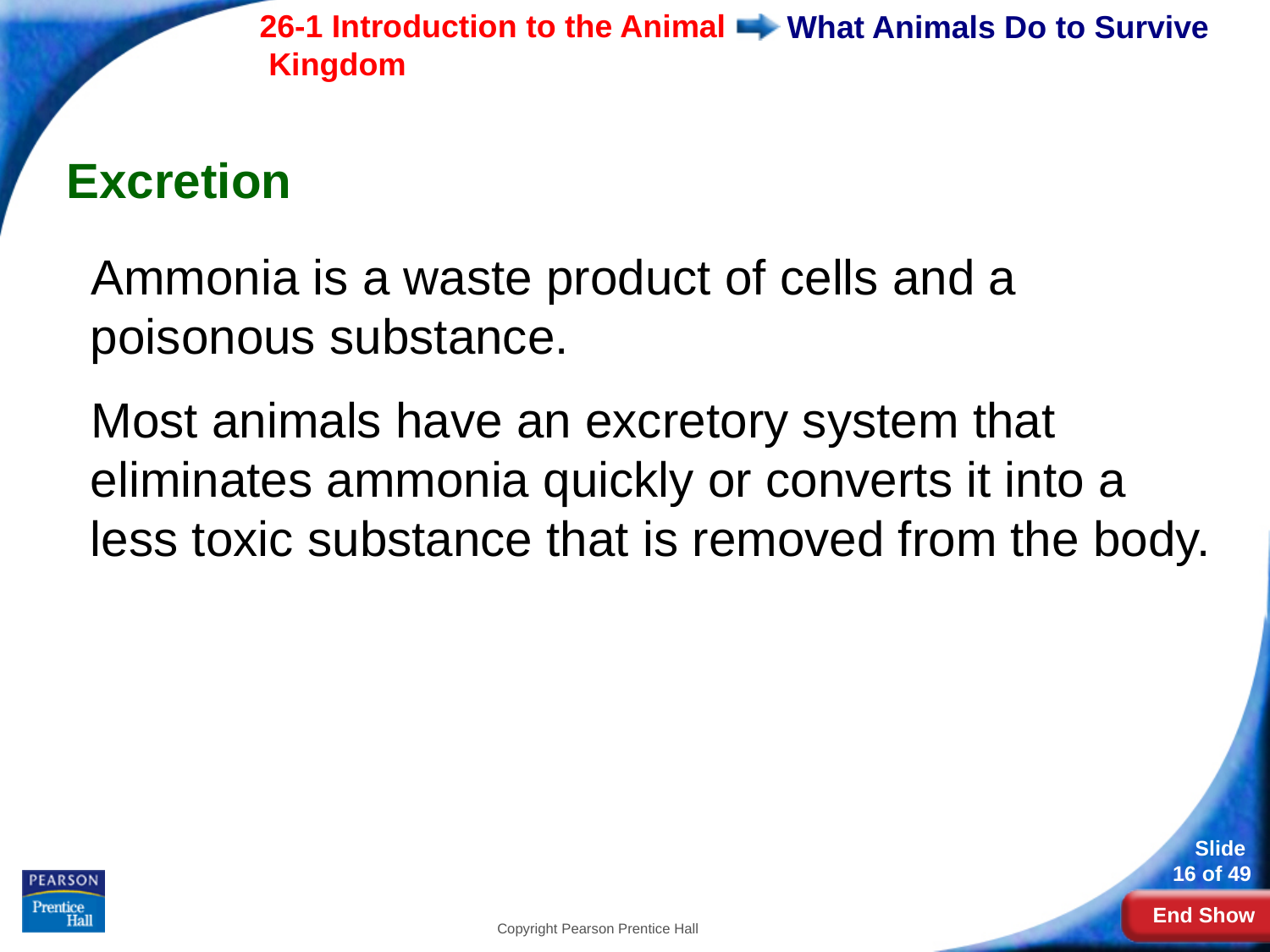

# What Animals Do to Survive
Excretion
Ammonia is a waste product of cells and a poisonous substance.
Most animals have an excretory system that eliminates ammonia quickly or converts it into a less toxic substance that is removed from the body.
Copyright Pearson Prentice Hall